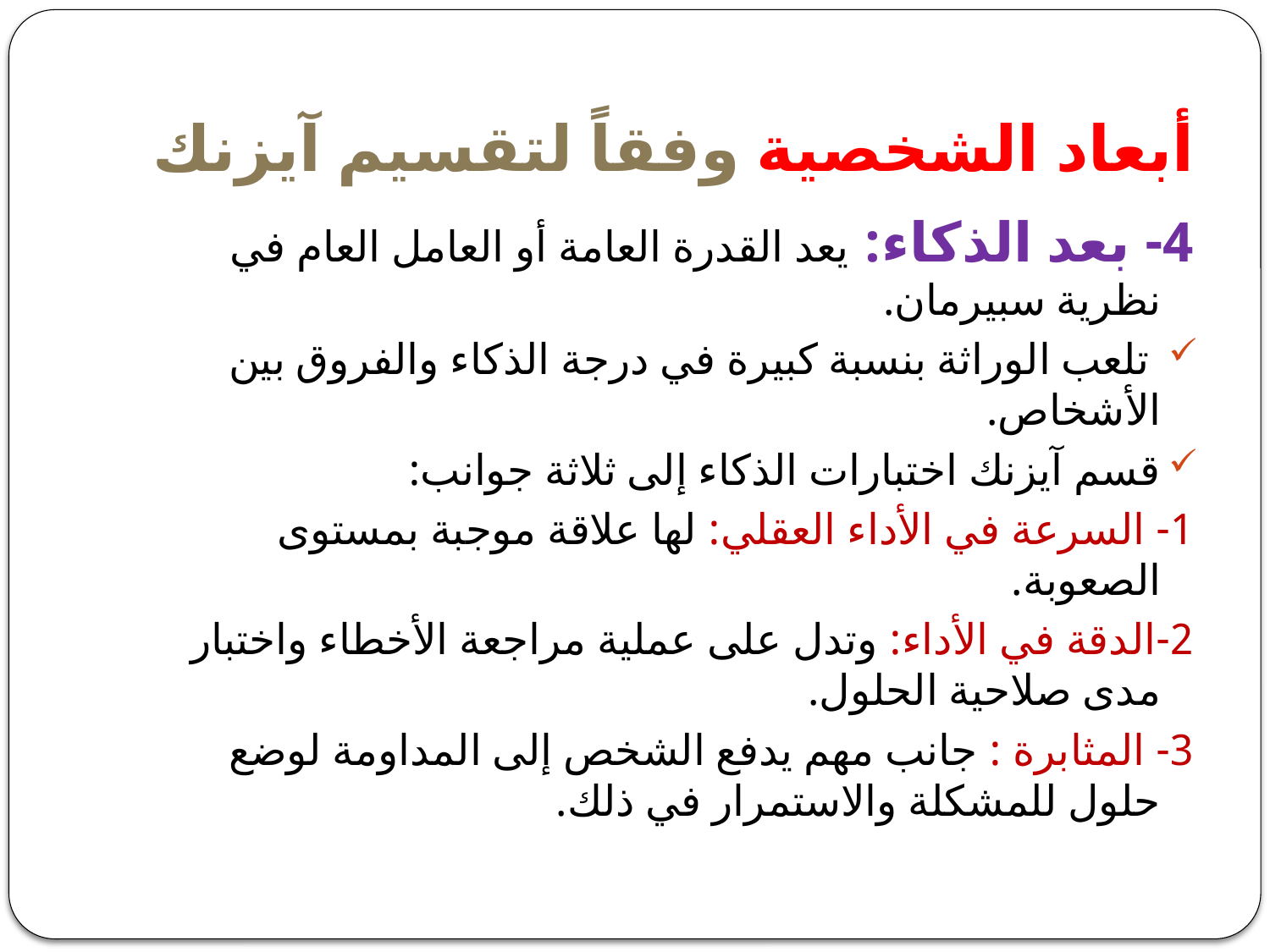

# أبعاد الشخصية وفقاً لتقسيم آيزنك
4- بعد الذكاء: يعد القدرة العامة أو العامل العام في نظرية سبيرمان.
 تلعب الوراثة بنسبة كبيرة في درجة الذكاء والفروق بين الأشخاص.
قسم آيزنك اختبارات الذكاء إلى ثلاثة جوانب:
1- السرعة في الأداء العقلي: لها علاقة موجبة بمستوى الصعوبة.
2-الدقة في الأداء: وتدل على عملية مراجعة الأخطاء واختبار مدى صلاحية الحلول.
3- المثابرة : جانب مهم يدفع الشخص إلى المداومة لوضع حلول للمشكلة والاستمرار في ذلك.